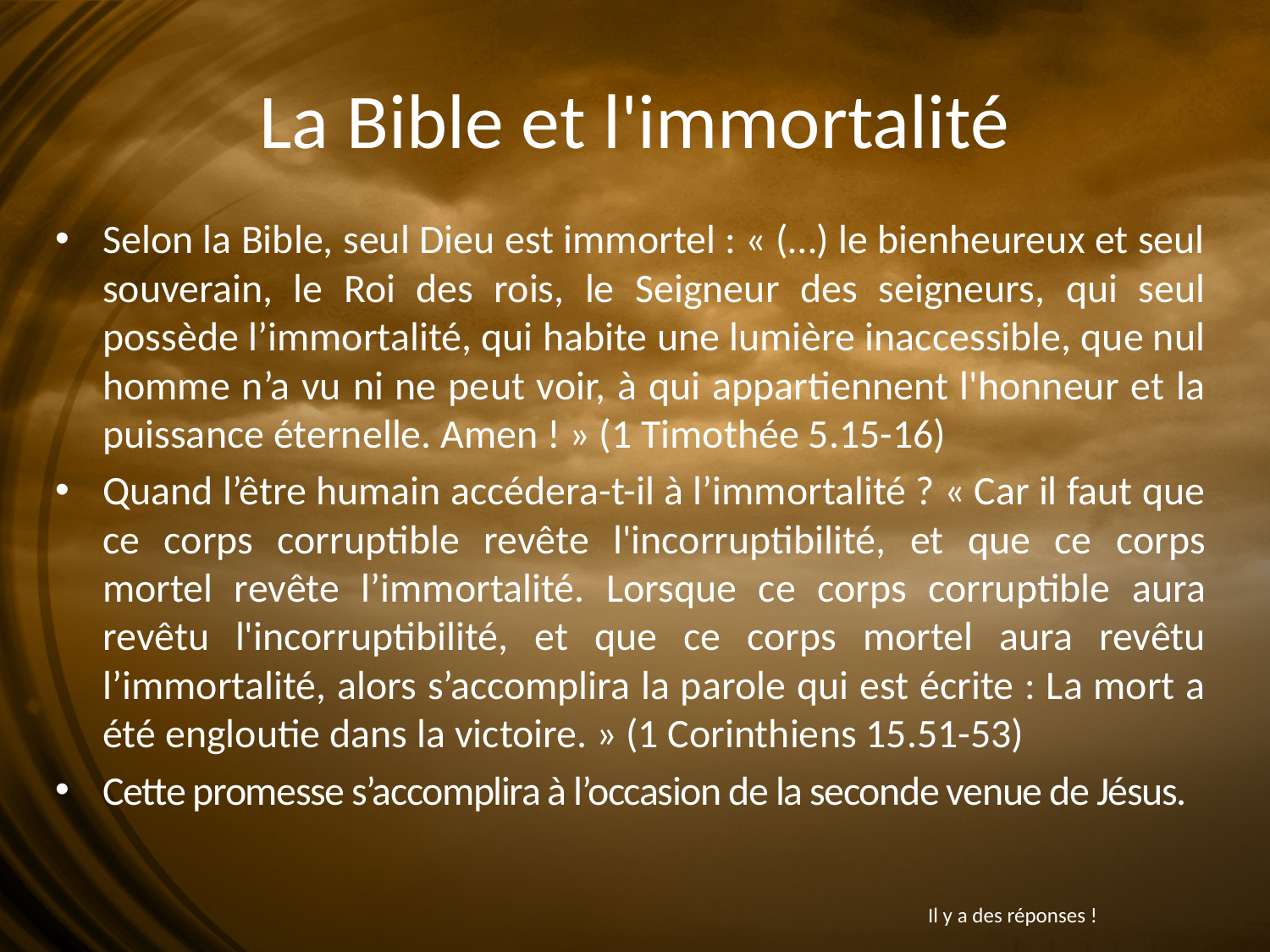

# La Bible et l'immortalité
Selon la Bible, seul Dieu est immortel : « (…) le bienheureux et seul souverain, le Roi des rois, le Seigneur des seigneurs, qui seul possède l’immortalité, qui habite une lumière inaccessible, que nul homme n’a vu ni ne peut voir, à qui appartiennent l'honneur et la puissance éternelle. Amen ! » (1 Timothée 5.15-16)
Quand l’être humain accédera-t-il à l’immortalité ? « Car il faut que ce corps corruptible revête l'incorruptibilité, et que ce corps mortel revête l’immortalité. Lorsque ce corps corruptible aura revêtu l'incorruptibilité, et que ce corps mortel aura revêtu l’immortalité, alors s’accomplira la parole qui est écrite : La mort a été engloutie dans la victoire. » (1 Corinthiens 15.51-53)
Cette promesse s’accomplira à l’occasion de la seconde venue de Jésus.
Il y a des réponses !